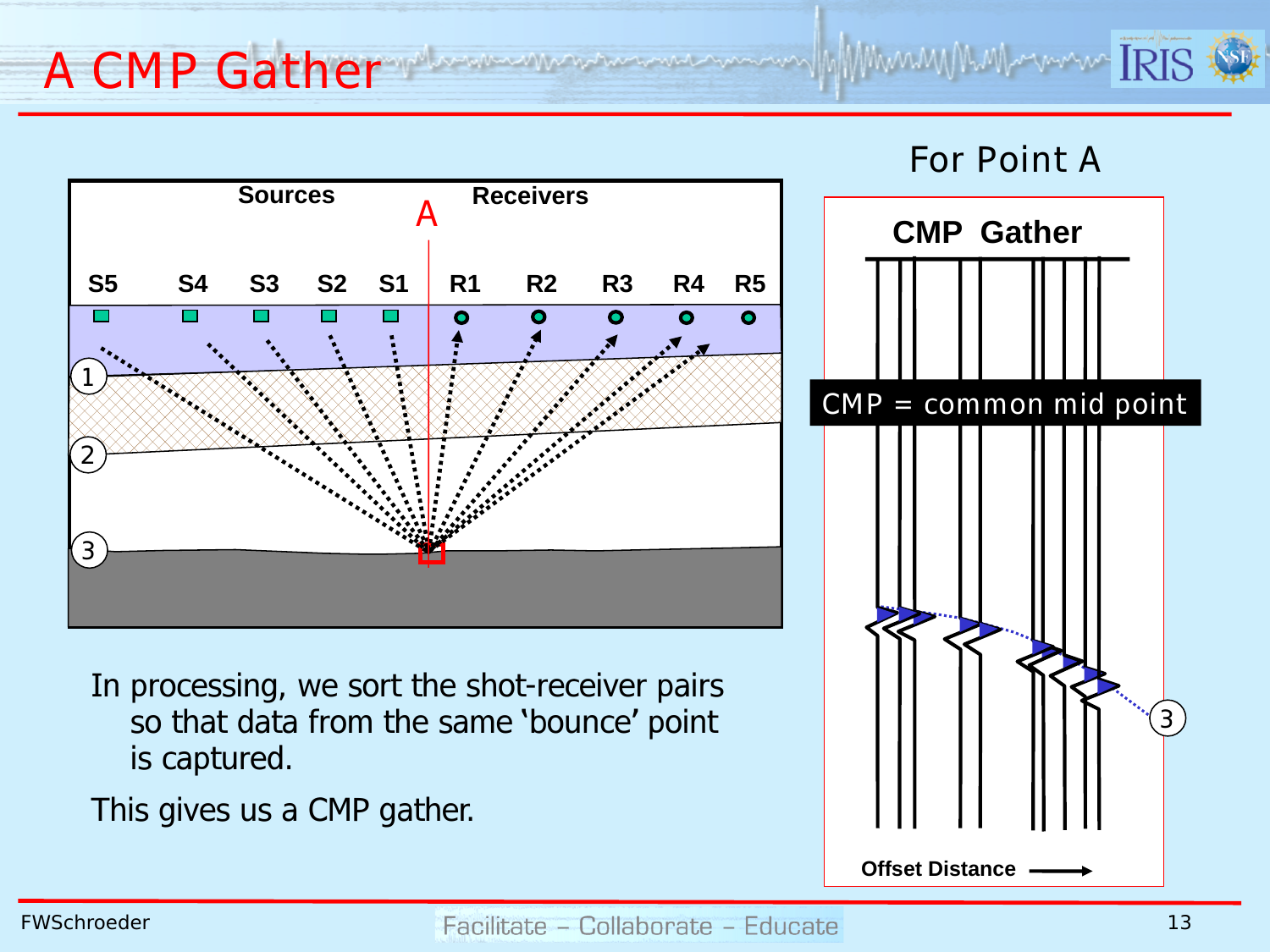

# A CMP Gather
For Point A
Sources
Receivers

A

CMP  Gather

S5
S4
S3
S2
S1
R1
R2
R3
R4
R5

1

CMP = common mid point
2

3

In processing, we sort the shot-receiver pairs so that data from the same ‘bounce’ point is captured.
This gives us a CMP gather.

3

Offset Distance